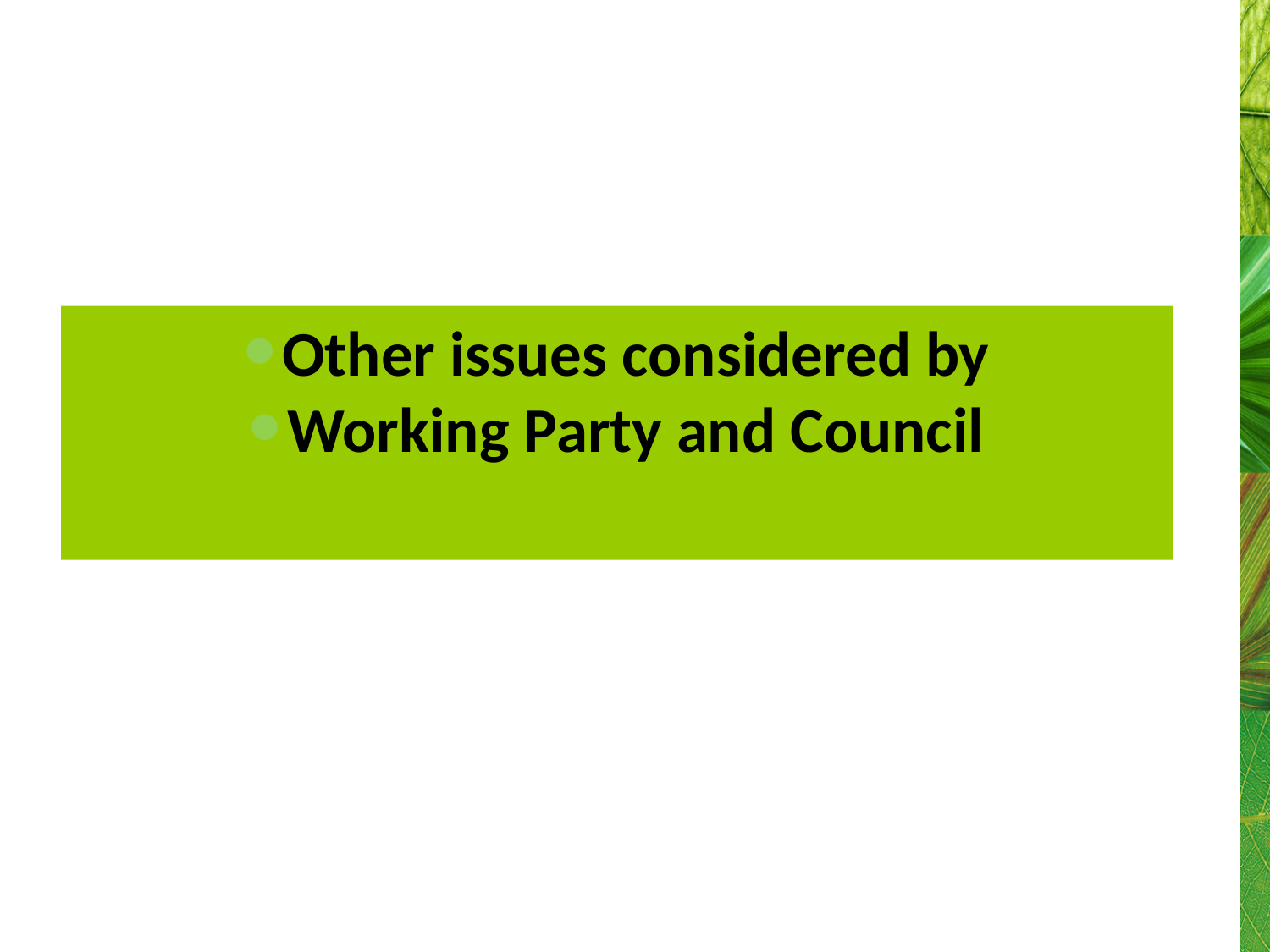

Other issues considered by
Working Party and Council